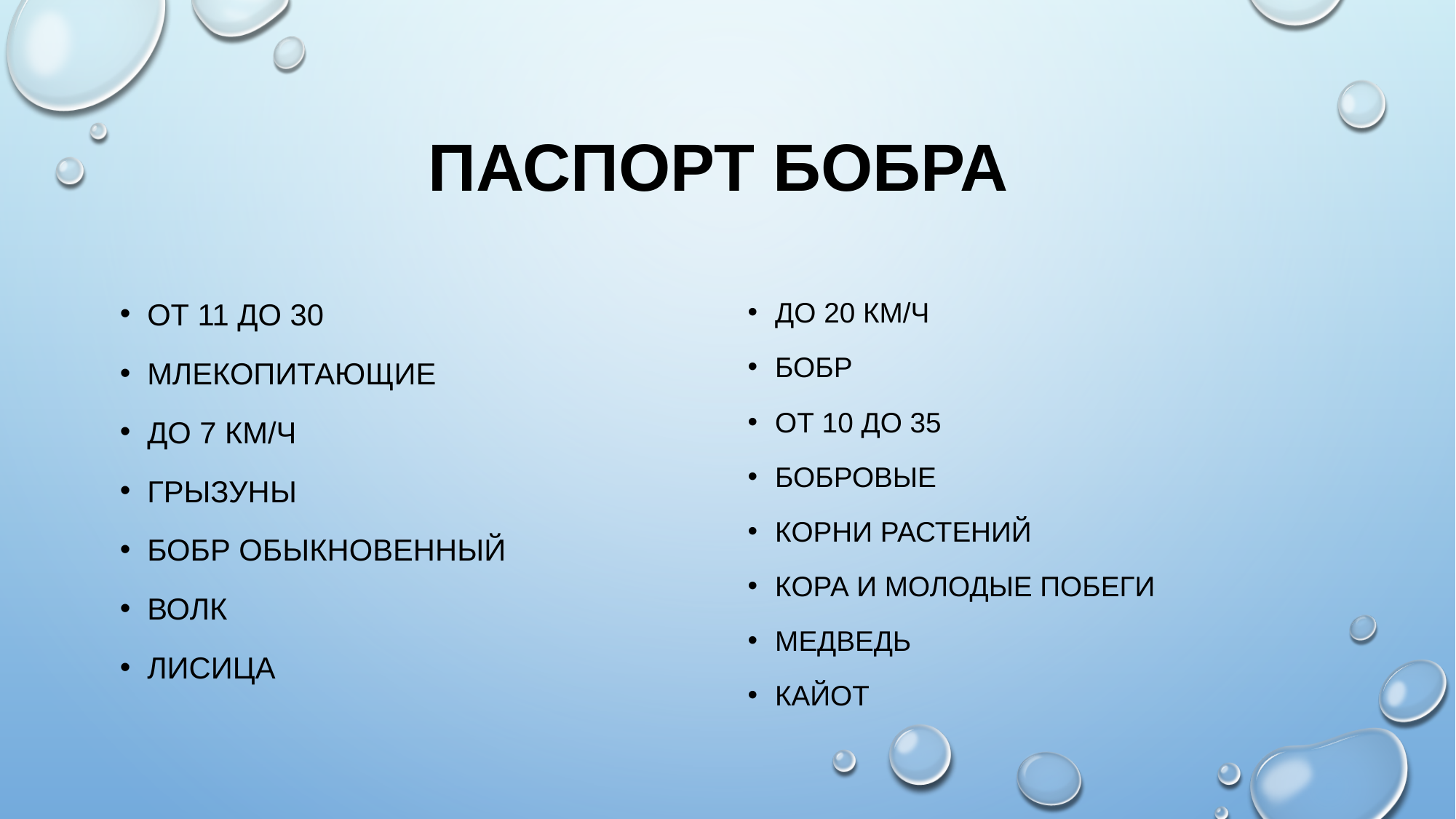

# Паспорт Бобра
От 11 до 30
Млекопитающие
До 7 км/ч
Грызуны
Бобр обыкновенный
Волк
лисица

до 20 км/ч
Бобр
от 10 до 35
Бобровые
Корни растений
Кора и молодые побеги
Медведь
кайот